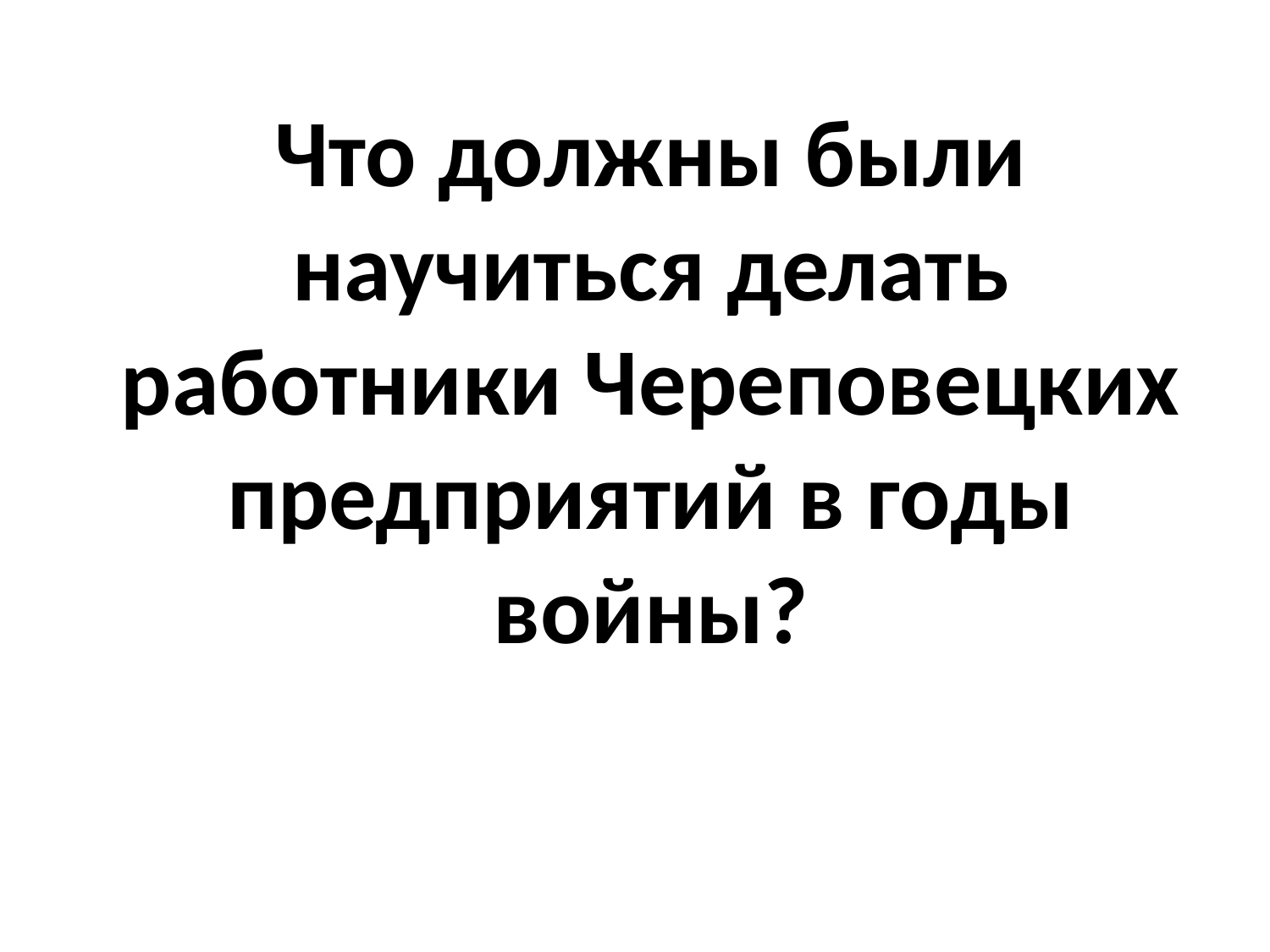

# Что должны были научиться делать работники Череповецких предприятий в годы войны?